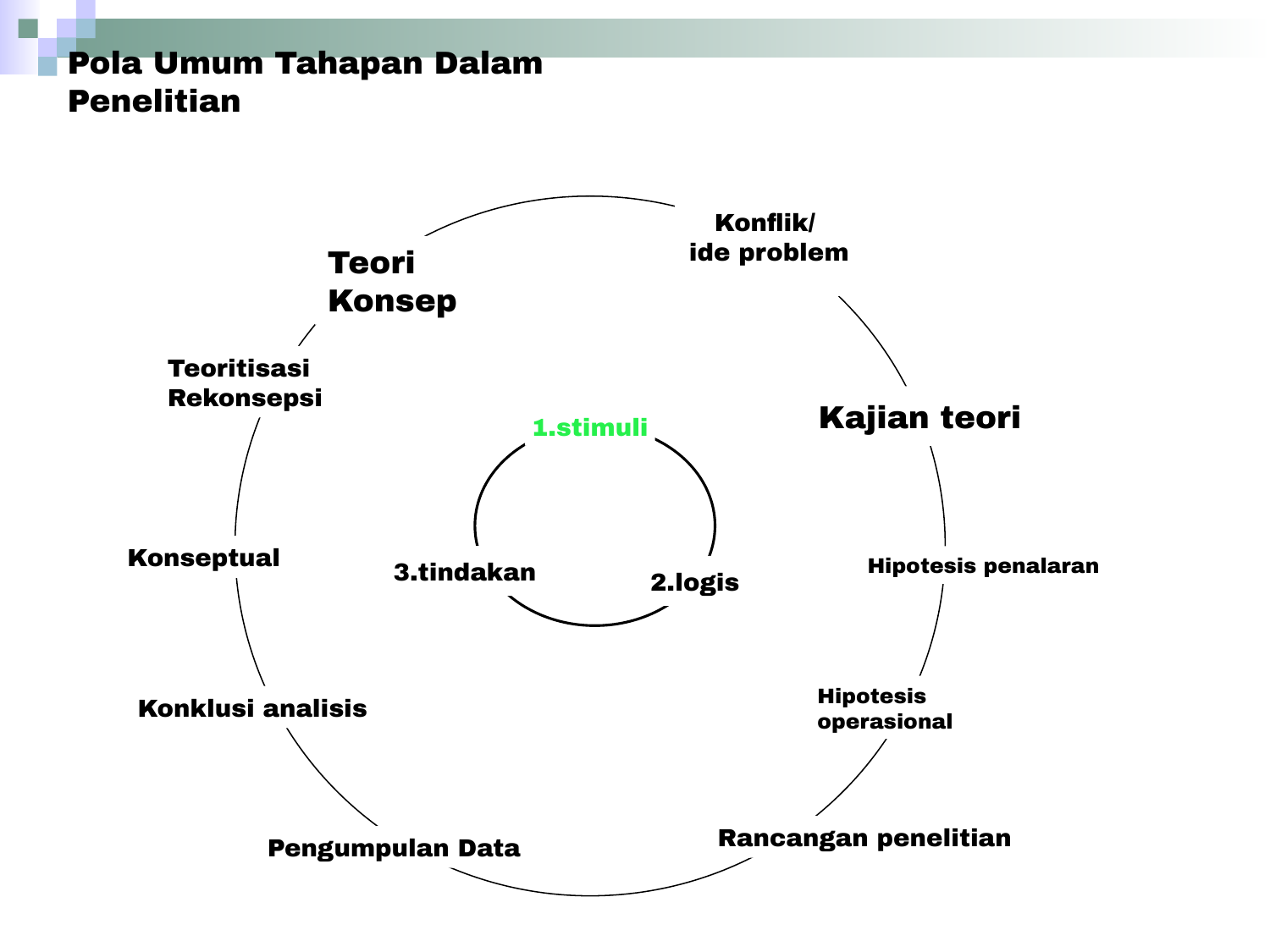

Pola Umum Tahapan Dalam Penelitian
Konflik/
 ide problem

Teori Konsep
Teoritisasi Rekonsepsi
Kajian teori
1.stimuli

3.tindakan
2.logis
Konseptual
Hipotesis penalaran
Hipotesis operasional
Konklusi analisis
Rancangan penelitian
Pengumpulan Data